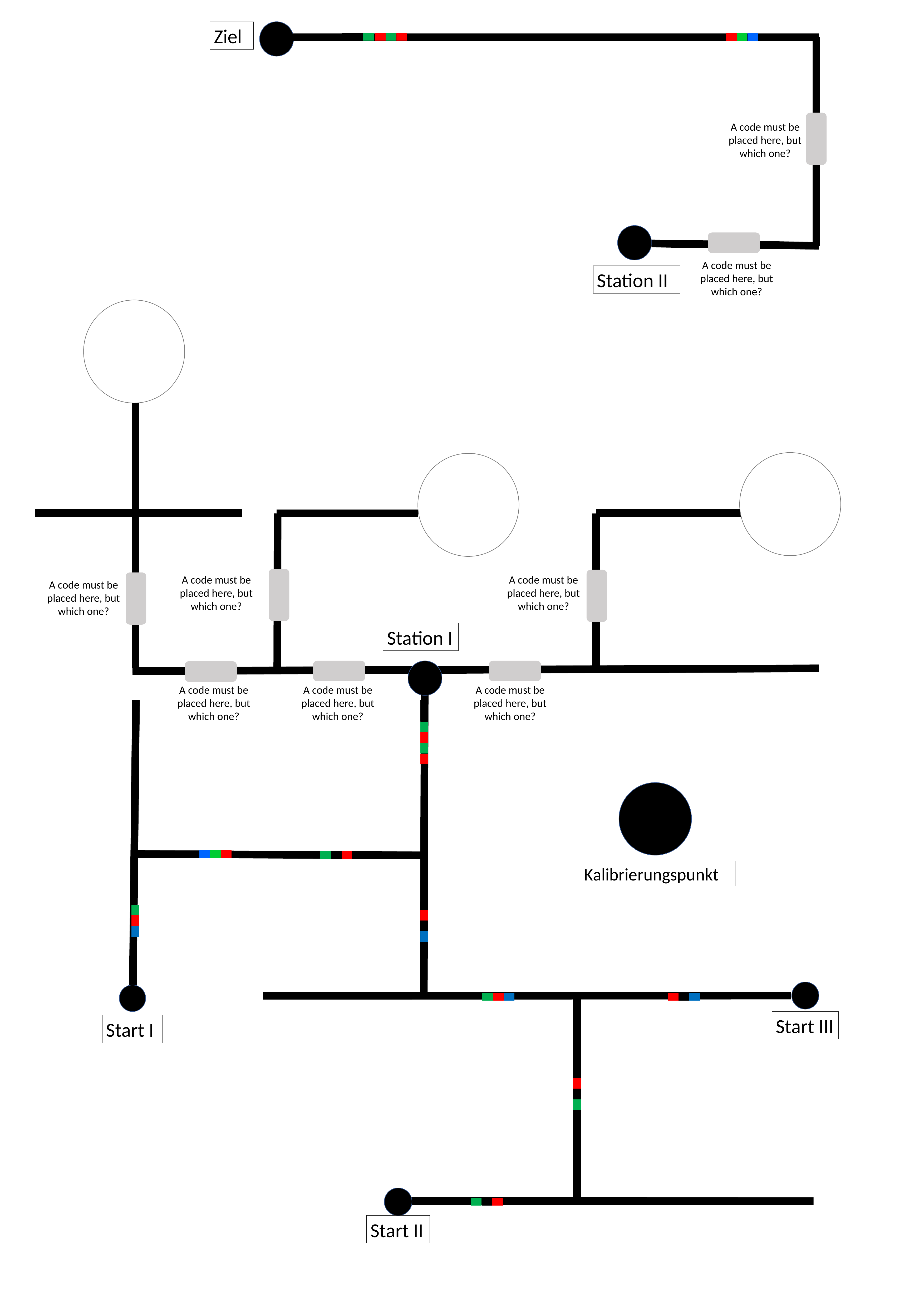

Ziel

A code must be placed here, but which one?

A code must be placed here, but which one?
Station II

A code must be placed here, but which one?
A code must be placed here, but which one?
A code must be placed here, but which one?

Station I

A code must be placed here, but which one?
A code must be placed here, but which one?
A code must be placed here, but which one?

Kalibrierungspunkt

Start III
Start I

Start II